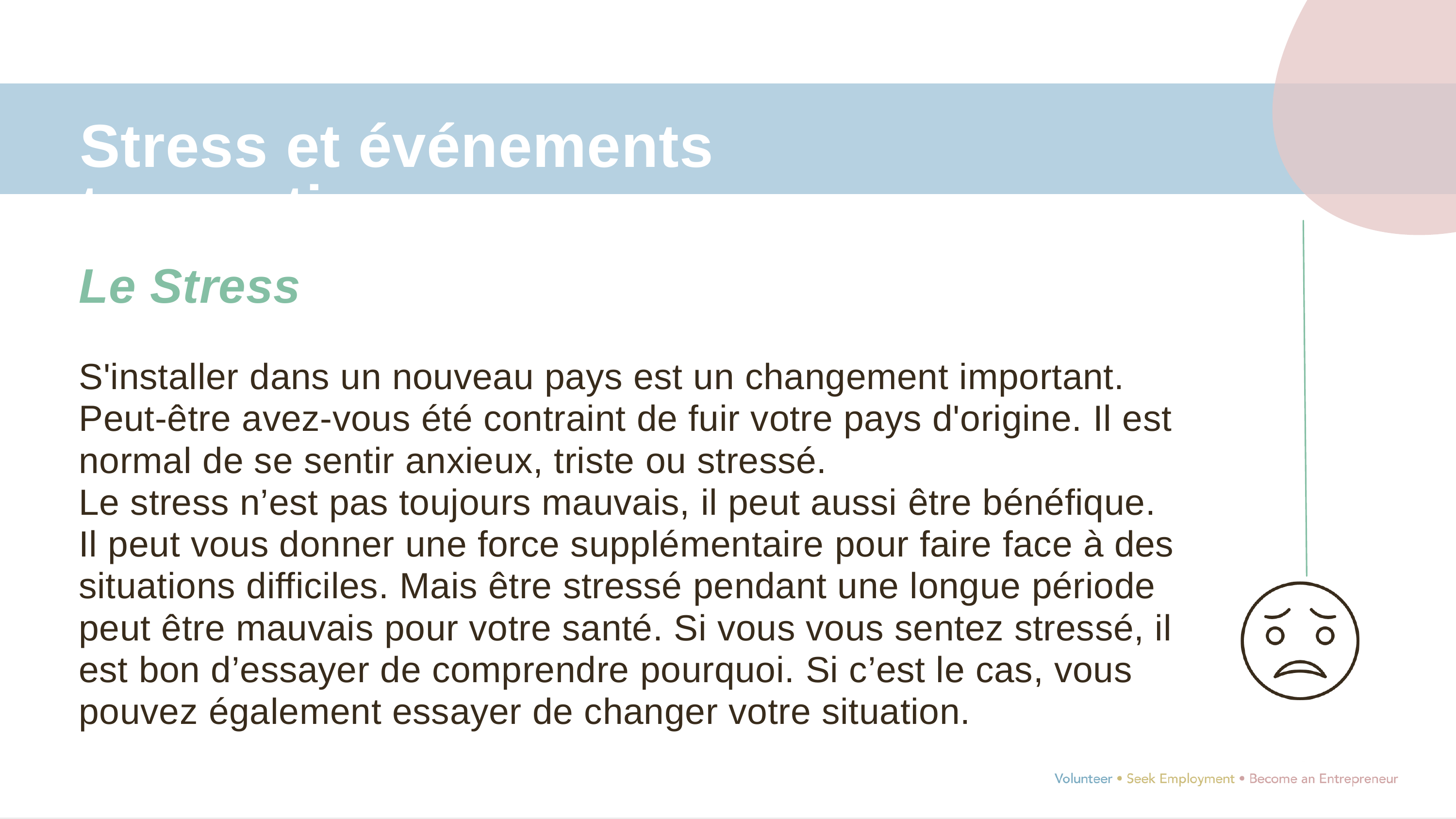

Stress et événements traumatiques

Le Stress

S'installer dans un nouveau pays est un changement important. Peut-être avez-vous été contraint de fuir votre pays d'origine. Il est normal de se sentir anxieux, triste ou stressé.
Le stress n’est pas toujours mauvais, il peut aussi être bénéfique. Il peut vous donner une force supplémentaire pour faire face à des situations difficiles. Mais être stressé pendant une longue période peut être mauvais pour votre santé. Si vous vous sentez stressé, il est bon d’essayer de comprendre pourquoi. Si c’est le cas, vous pouvez également essayer de changer votre situation.